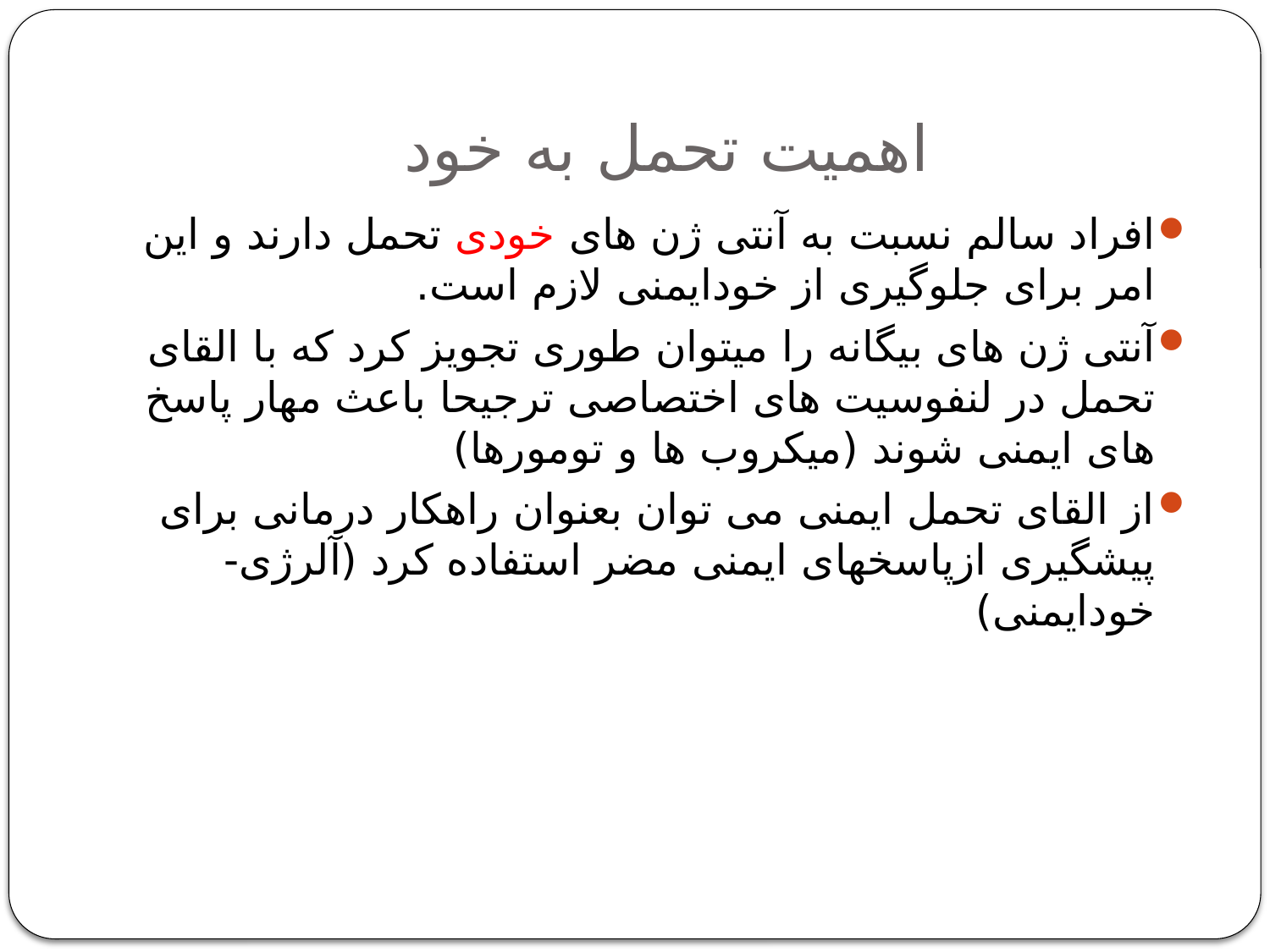

# اهمیت تحمل به خود
افراد سالم نسبت به آنتی ژن های خودی تحمل دارند و این امر برای جلوگیری از خودایمنی لازم است.
آنتی ژن های بیگانه را میتوان طوری تجویز کرد که با القای تحمل در لنفوسیت های اختصاصی ترجیحا باعث مهار پاسخ های ایمنی شوند (میکروب ها و تومورها)
از القای تحمل ایمنی می توان بعنوان راهکار درمانی برای پیشگیری ازپاسخهای ایمنی مضر استفاده کرد (آلرژی- خودایمنی)